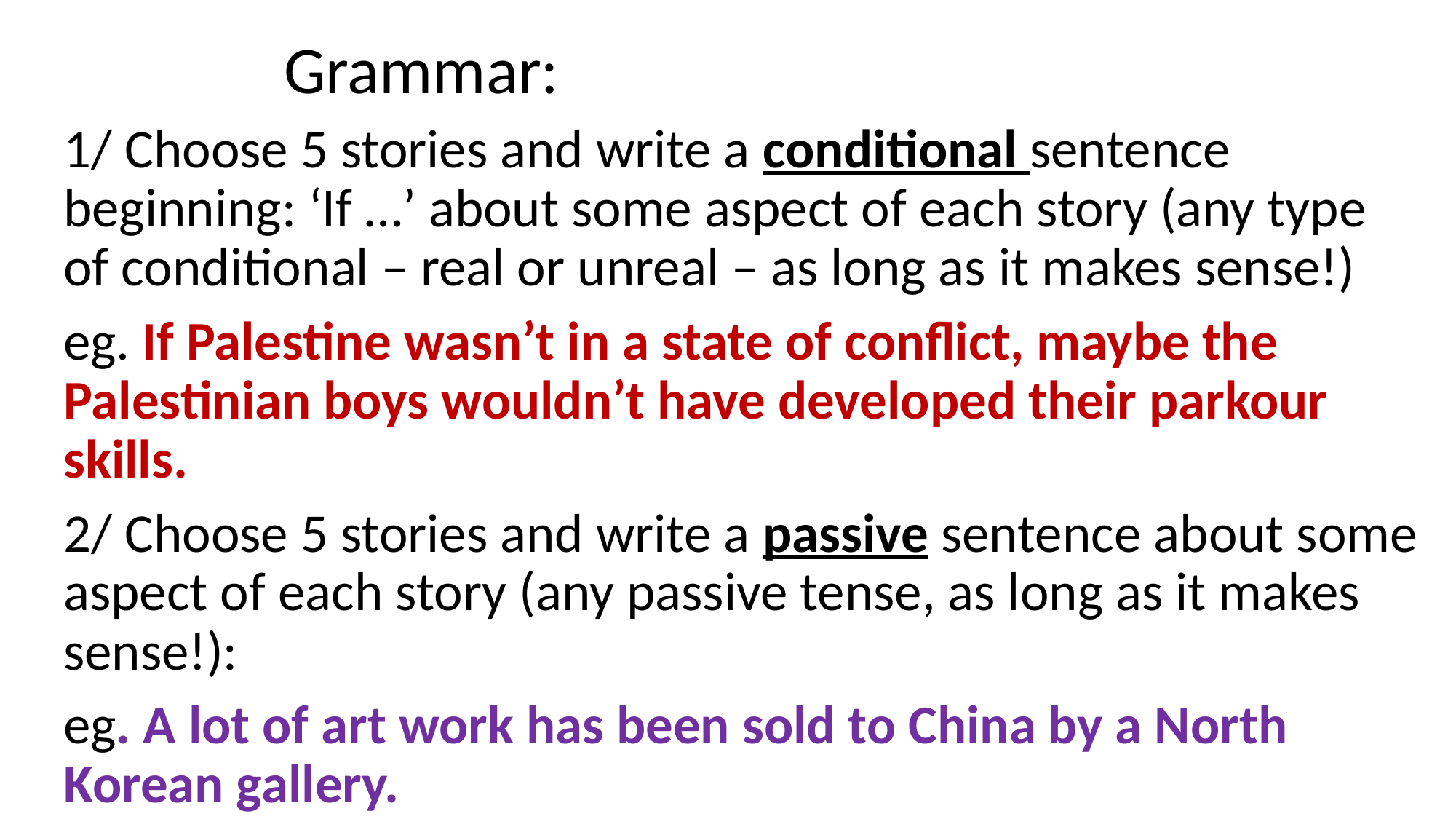

# Grammar:
1/ Choose 5 stories and write a conditional sentence beginning: ‘If …’ about some aspect of each story (any type of conditional – real or unreal – as long as it makes sense!)
eg. If Palestine wasn’t in a state of conflict, maybe the Palestinian boys wouldn’t have developed their parkour skills.
2/ Choose 5 stories and write a passive sentence about some aspect of each story (any passive tense, as long as it makes sense!):
eg. A lot of art work has been sold to China by a North Korean gallery.